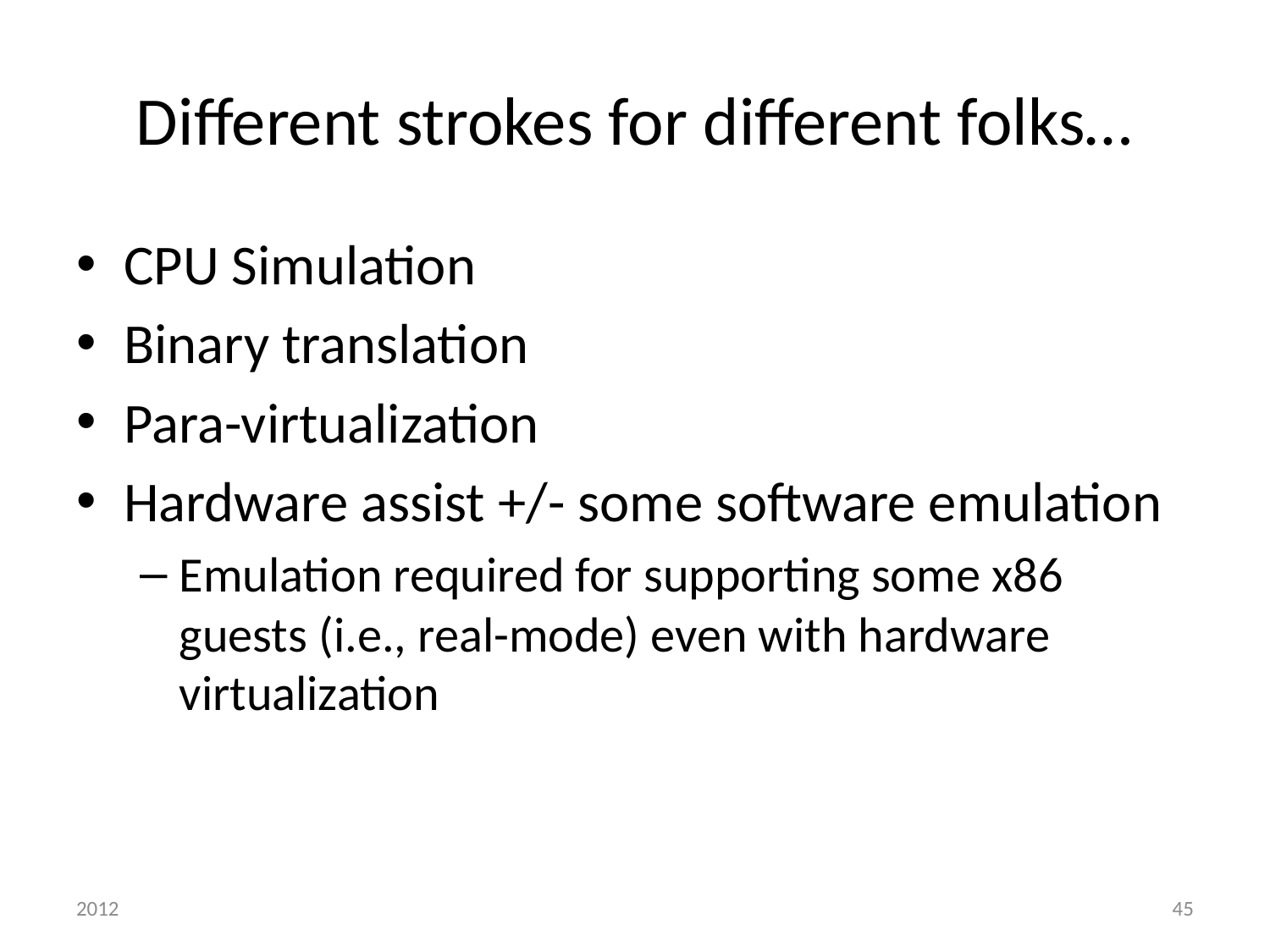

# Different strokes for different folks…
CPU Simulation
Binary translation
Para-virtualization
Hardware assist +/- some software emulation
Emulation required for supporting some x86 guests (i.e., real-mode) even with hardware virtualization
2012

45